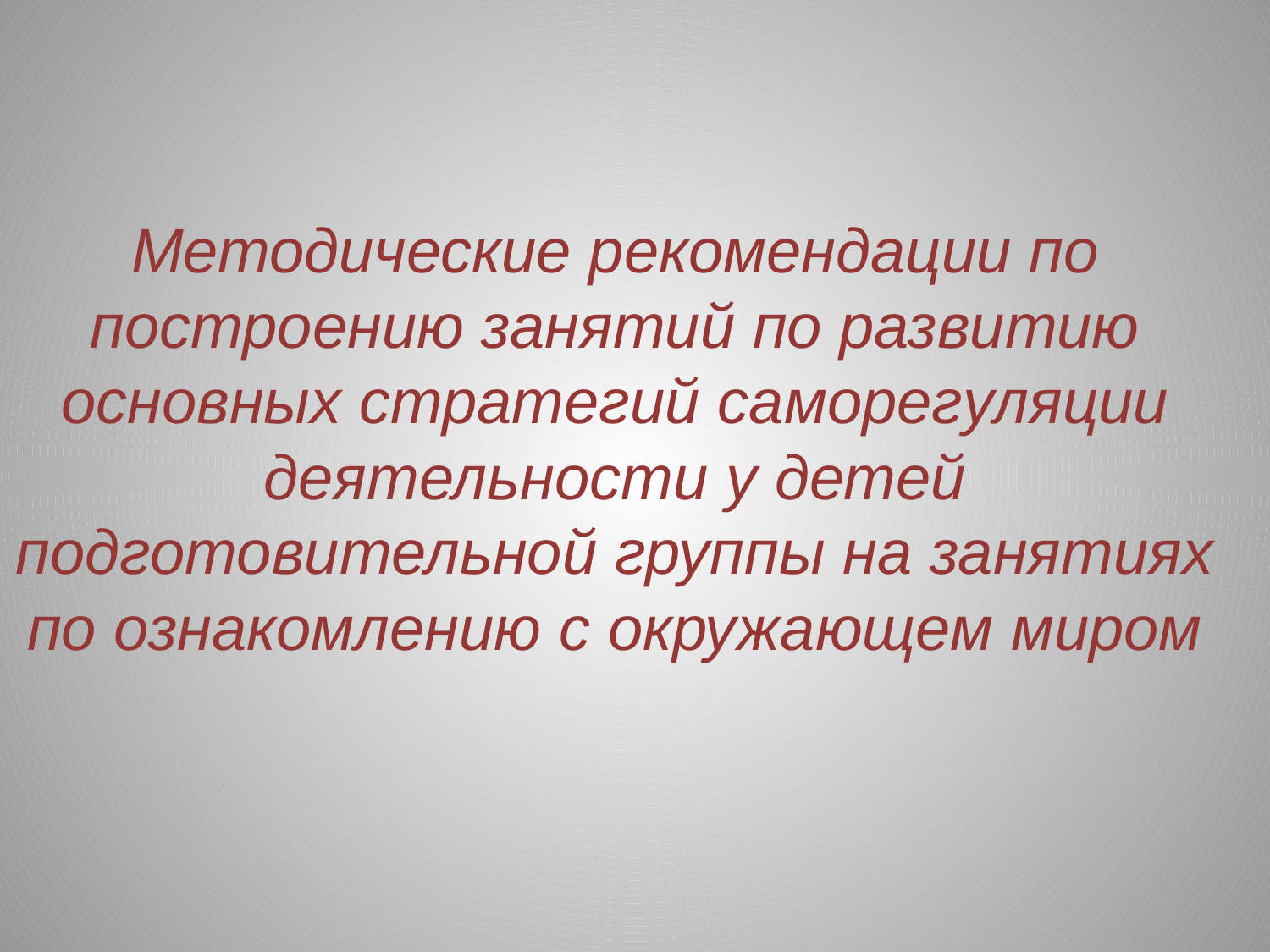

# Методические рекомендации по построению занятий по развитию основных стратегий саморегуляции деятельности у детей подготовительной группы на занятиях по ознакомлению с окружающем миром